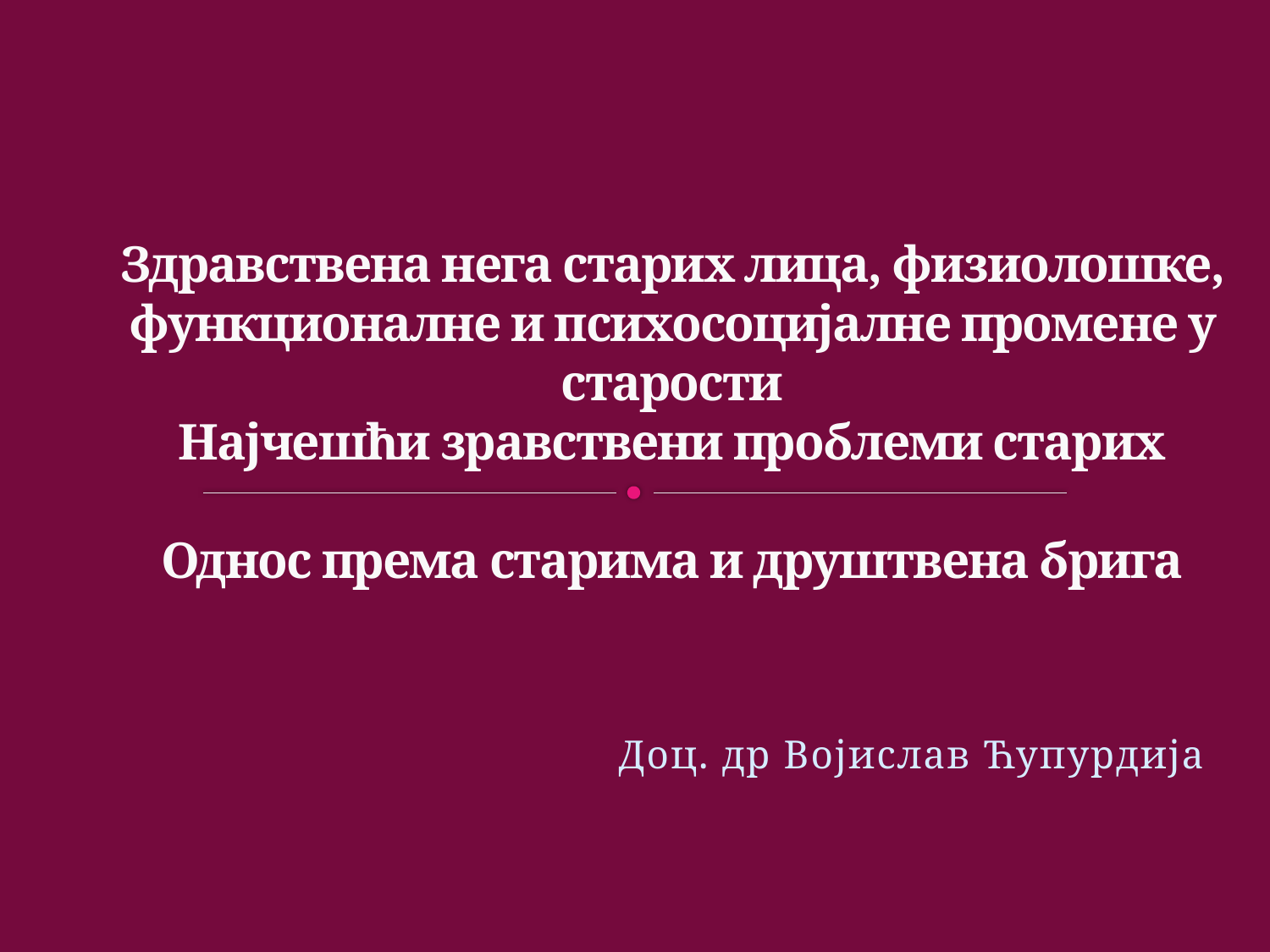

# Здравствена нега старих лица, физиолошке, функционалне и психосоцијалне промене у старости Најчешћи зравствени проблеми старих Однос према старима и друштвена брига

Доц. др Војислав Ћупурдија